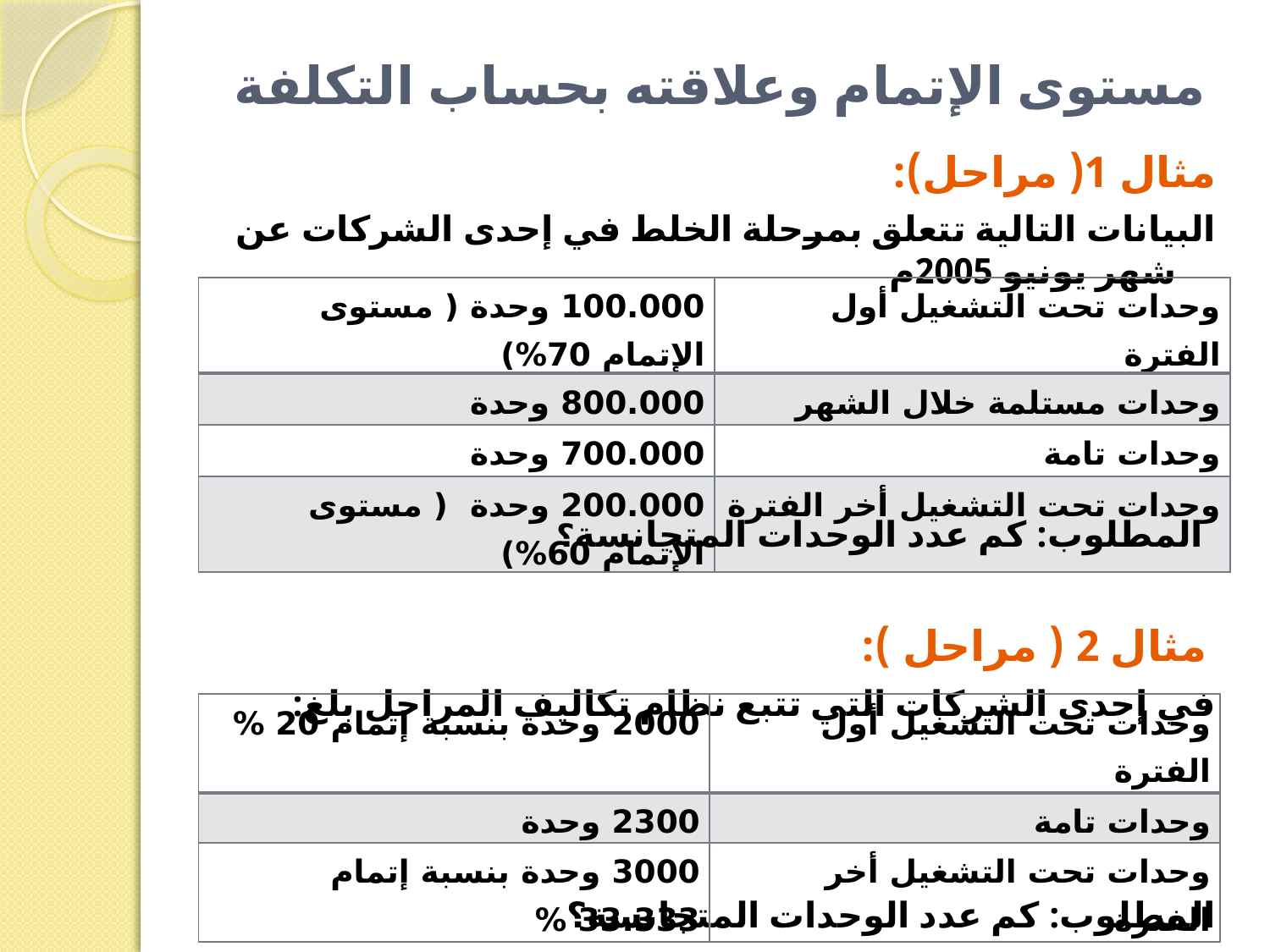

# مستوى الإتمام وعلاقته بحساب التكلفة
مثال 1( مراحل):
البيانات التالية تتعلق بمرحلة الخلط في إحدى الشركات عن شهر يونيو 2005م

 مثال 2 ( مراحل ):
في إحدى الشركات التي تتبع نظام تكاليف المراحل بلغ:

المطلوب: كم عدد الوحدات المتجانسة؟

| 100.000 وحدة ( مستوى الإتمام 70%) | وحدات تحت التشغيل أول الفترة |
| --- | --- |
| 800.000 وحدة | وحدات مستلمة خلال الشهر |
| 700.000 وحدة | وحدات تامة |
| 200.000 وحدة ( مستوى الإتمام 60%) | وحدات تحت التشغيل أخر الفترة |
المطلوب: كم عدد الوحدات المتجانسة؟
| 2000 وحدة بنسبة إتمام 20 % | وحدات تحت التشغيل أول الفترة |
| --- | --- |
| 2300 وحدة | وحدات تامة |
| 3000 وحدة بنسبة إتمام 33.333 % | وحدات تحت التشغيل أخر الفترة |